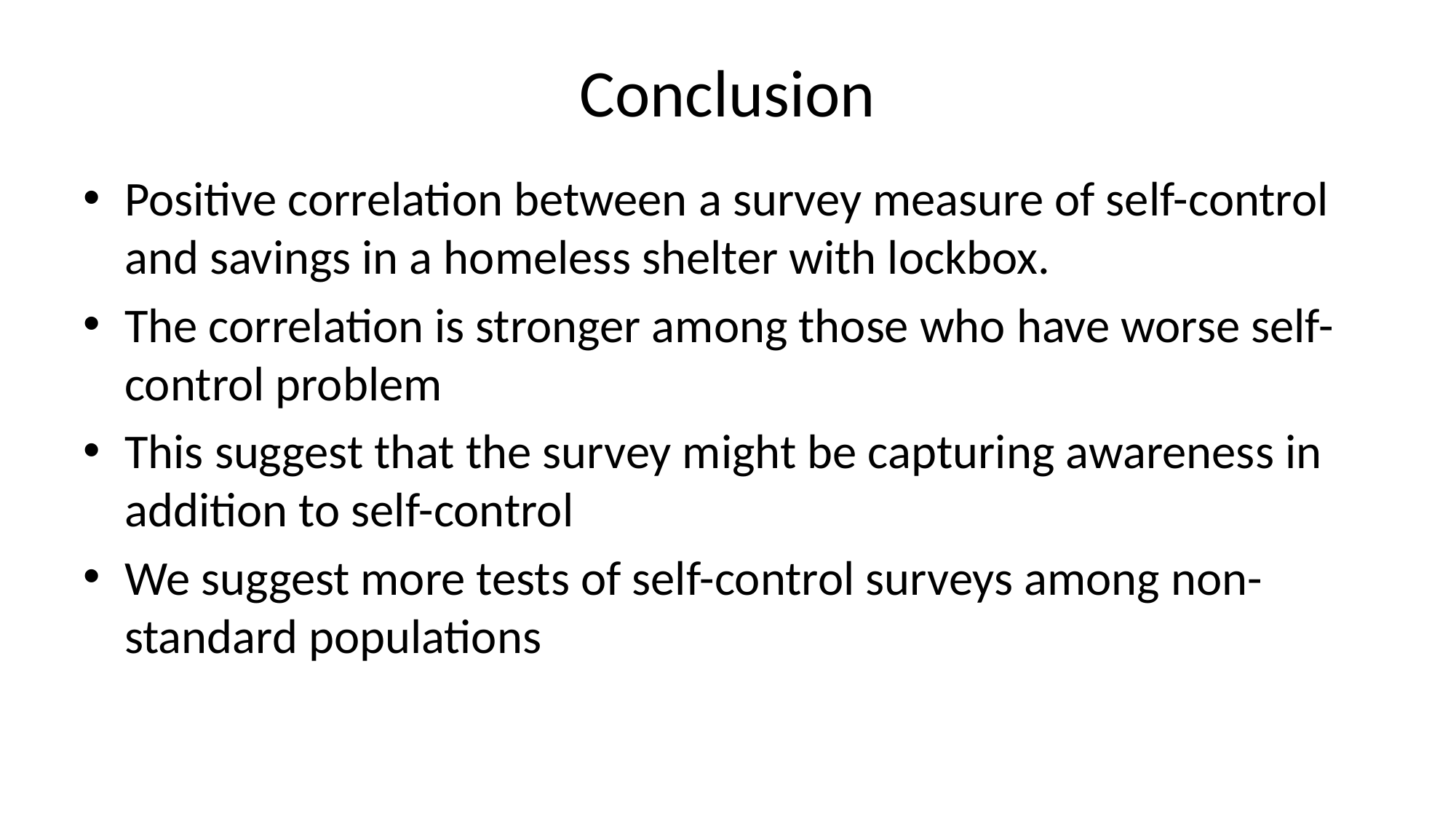

# Conclusion
Positive correlation between a survey measure of self-control and savings in a homeless shelter with lockbox.
The correlation is stronger among those who have worse self-control problem
This suggest that the survey might be capturing awareness in addition to self-control
We suggest more tests of self-control surveys among non-standard populations